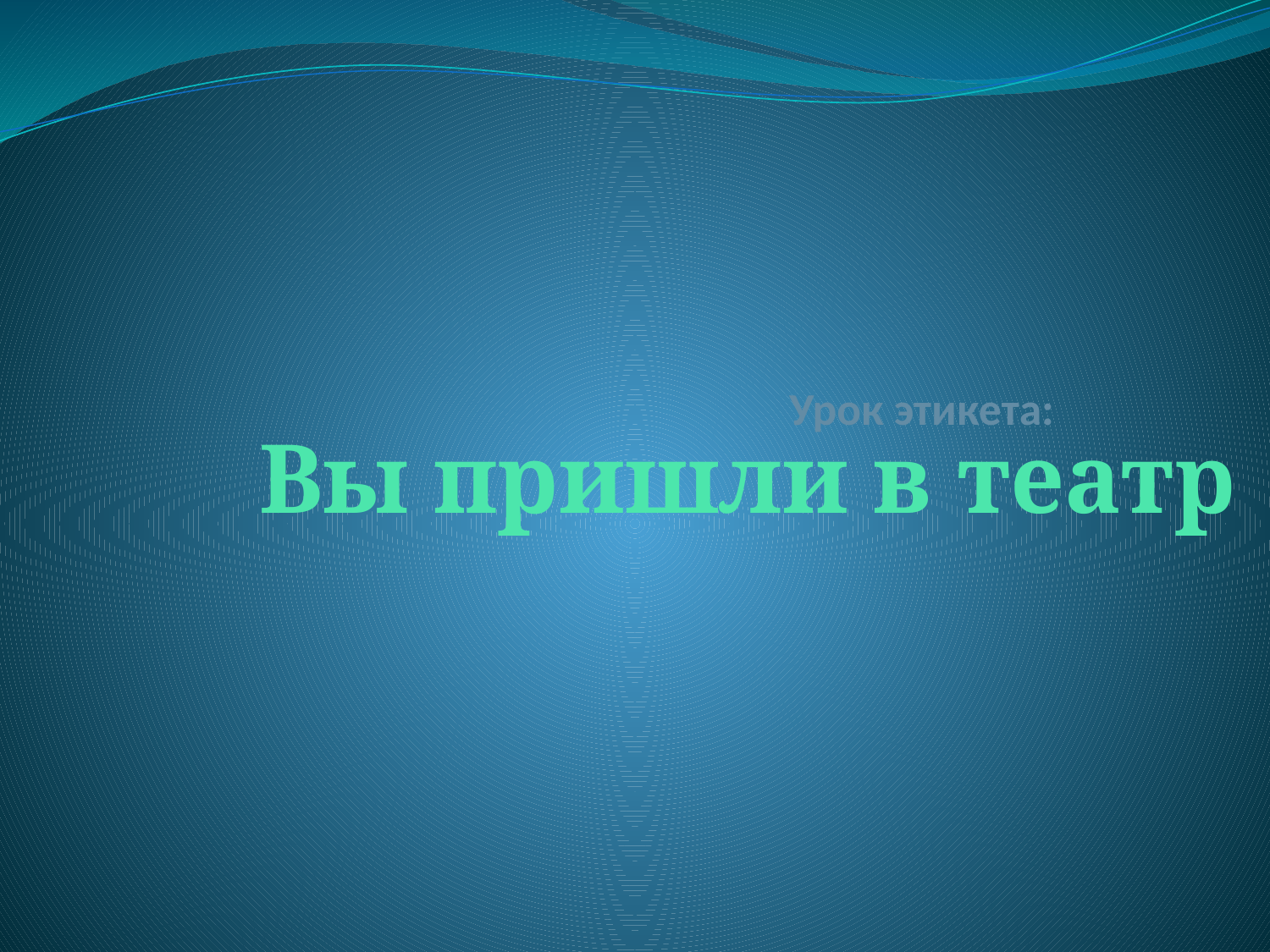

# Урок этикета:
Вы пришли в театр